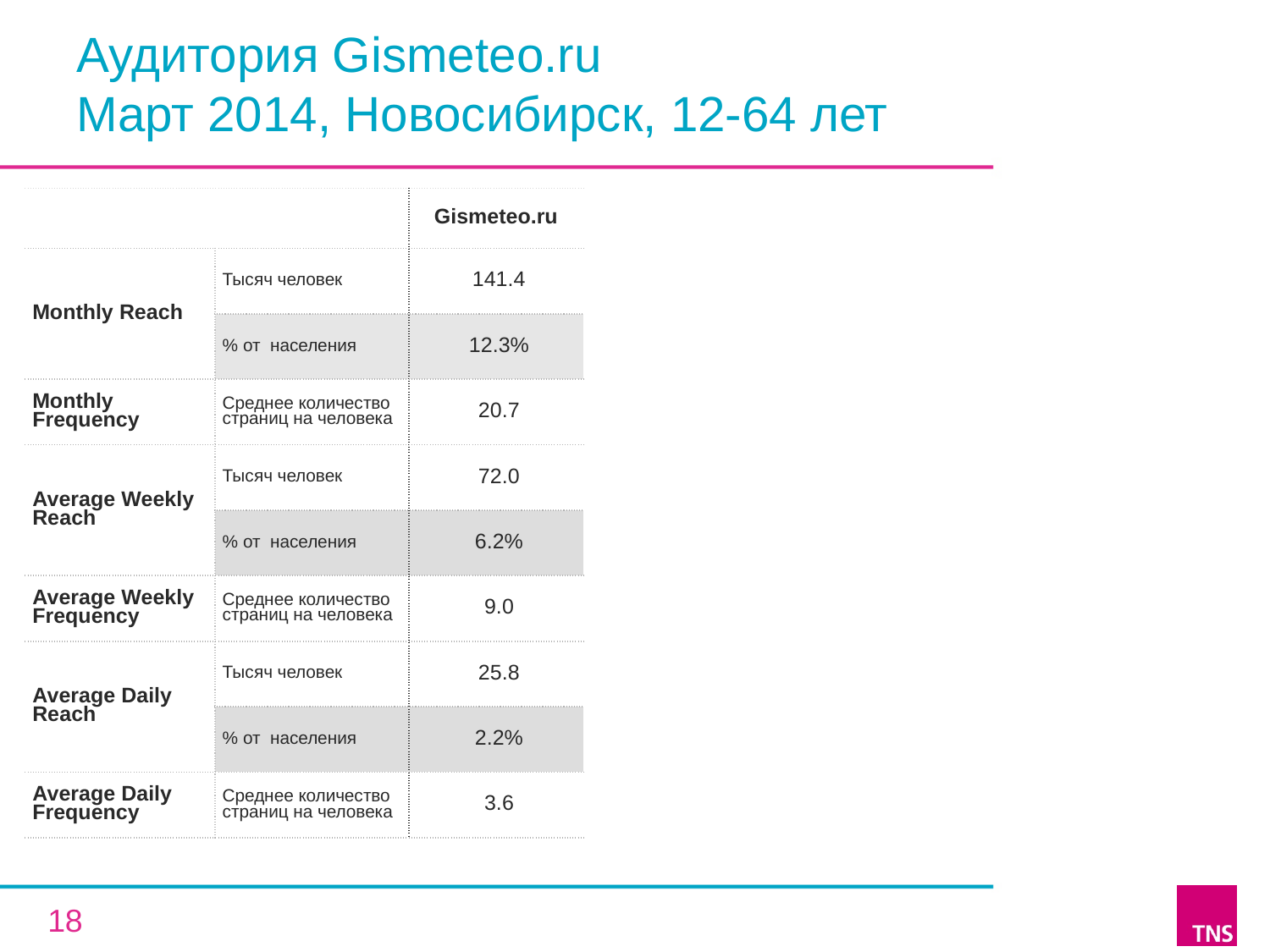

# Аудитория Gismeteo.ru Март 2014, Новосибирск, 12-64 лет
|  |  | Gismeteo.ru |
| --- | --- | --- |
| Monthly Reach | Тысяч человек | 141.4 |
|  | % от населения | 12.3% |
| Monthly Frequency | Среднее количество страниц на человека | 20.7 |
| Average Weekly Reach | Тысяч человек | 72.0 |
|  | % от населения | 6.2% |
| Average Weekly Frequency | Среднее количество страниц на человека | 9.0 |
| Average Daily Reach | Тысяч человек | 25.8 |
|  | % от населения | 2.2% |
| Average Daily Frequency | Среднее количество страниц на человека | 3.6 |

18